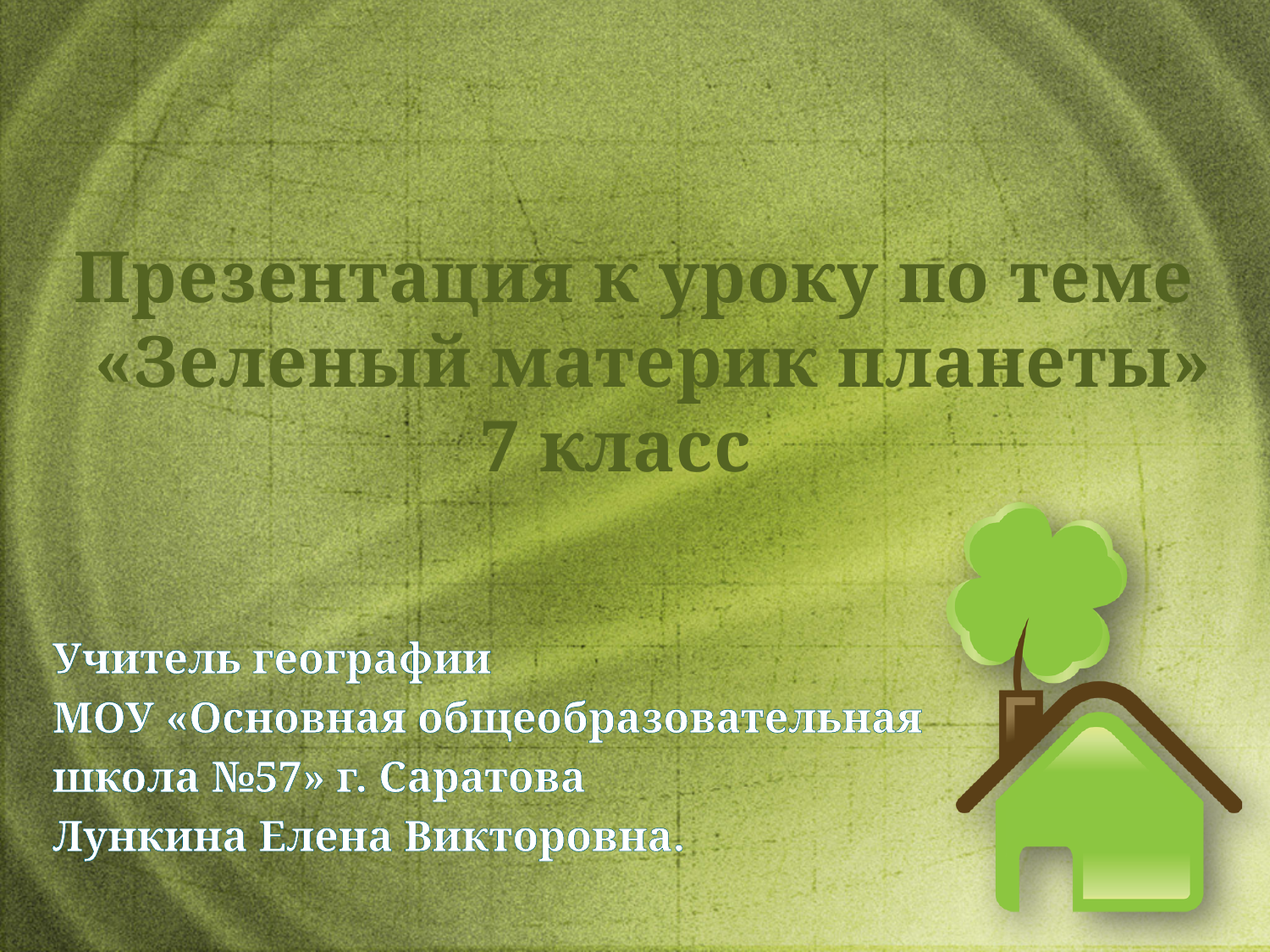

# Презентация к уроку по теме «Зеленый материк планеты» 7 класс
Учитель географии
МОУ «Основная общеобразовательная
школа №57» г. Саратова
Лункина Елена Викторовна.